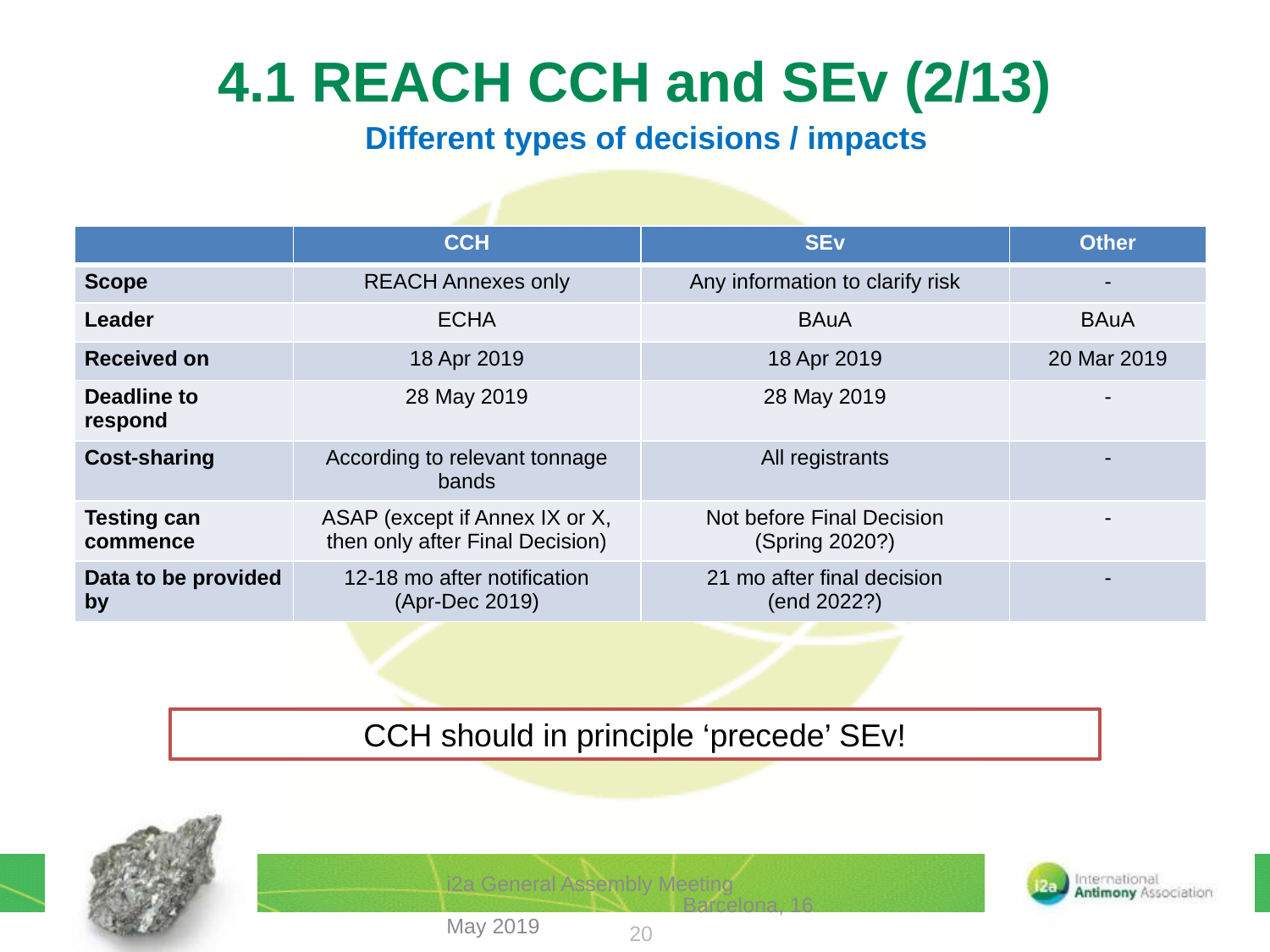

# 4.1 REACH CCH and SEv (2/13)
Different types of decisions / impacts
|  | CCH | SEv | Other |
| --- | --- | --- | --- |
| Scope | REACH Annexes only | Any information to clarify risk | - |
| Leader | ECHA | BAuA | BAuA |
| Received on | 18 Apr 2019 | 18 Apr 2019 | 20 Mar 2019 |
| Deadline to respond | 28 May 2019 | 28 May 2019 | - |
| Cost-sharing | According to relevant tonnage bands | All registrants | - |
| Testing can commence | ASAP (except if Annex IX or X, then only after Final Decision) | Not before Final Decision (Spring 2020?) | - |
| Data to be provided by | 12-18 mo after notification (Apr-Dec 2019) | 21 mo after final decision (end 2022?) | - |
CCH should in principle ‘precede’ SEv!
i2a General Assembly Meeting                                                       Barcelona, 16 May 2019
20